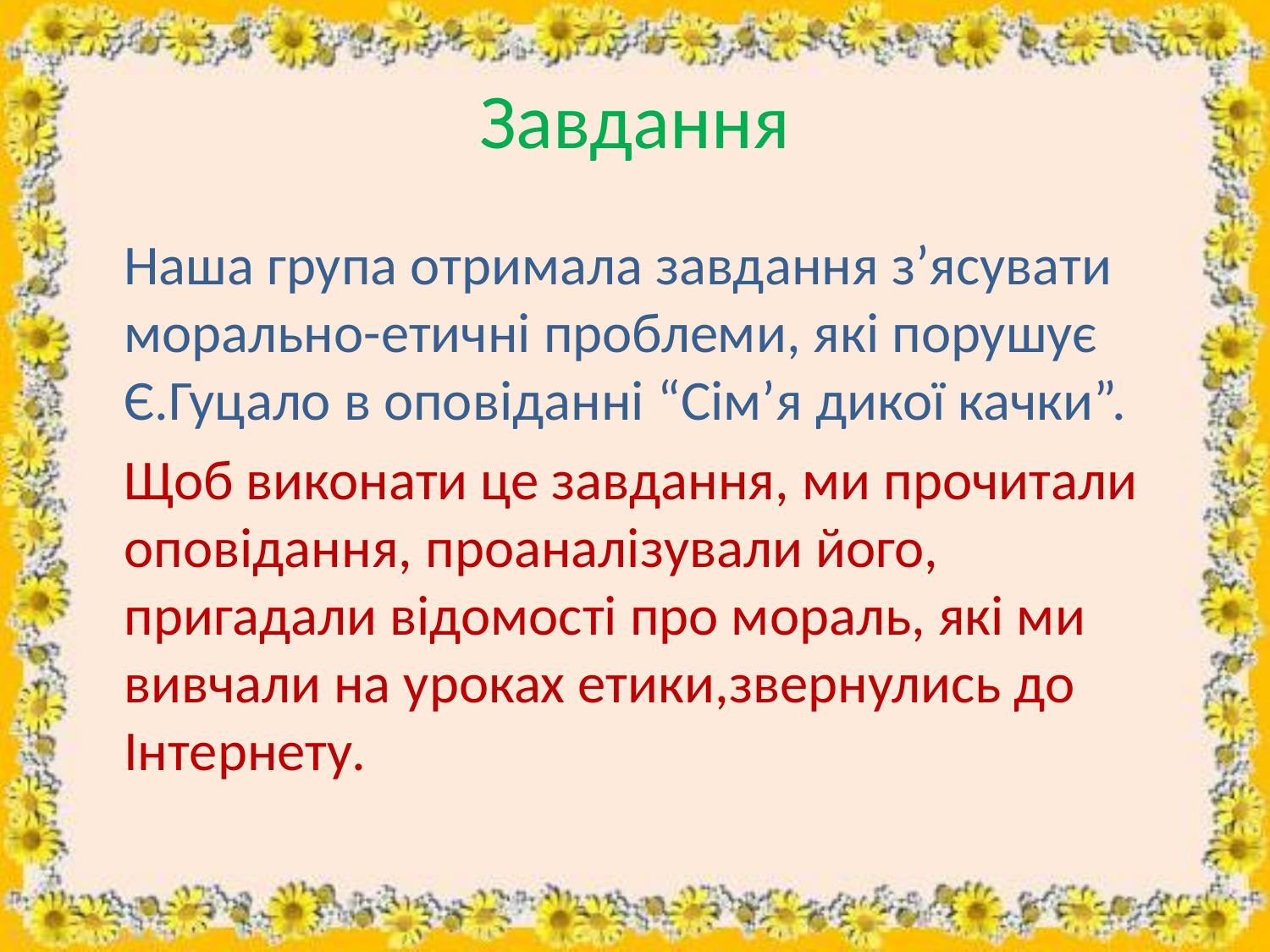

# Завдання
	Наша група отримала завдання з’ясувати морально-етичні проблеми, які порушує Є.Гуцало в оповіданні “Сім’я дикої качки”.
	Щоб виконати це завдання, ми прочитали оповідання, проаналізували його, пригадали відомості про мораль, які ми вивчали на уроках етики,звернулись до Інтернету.